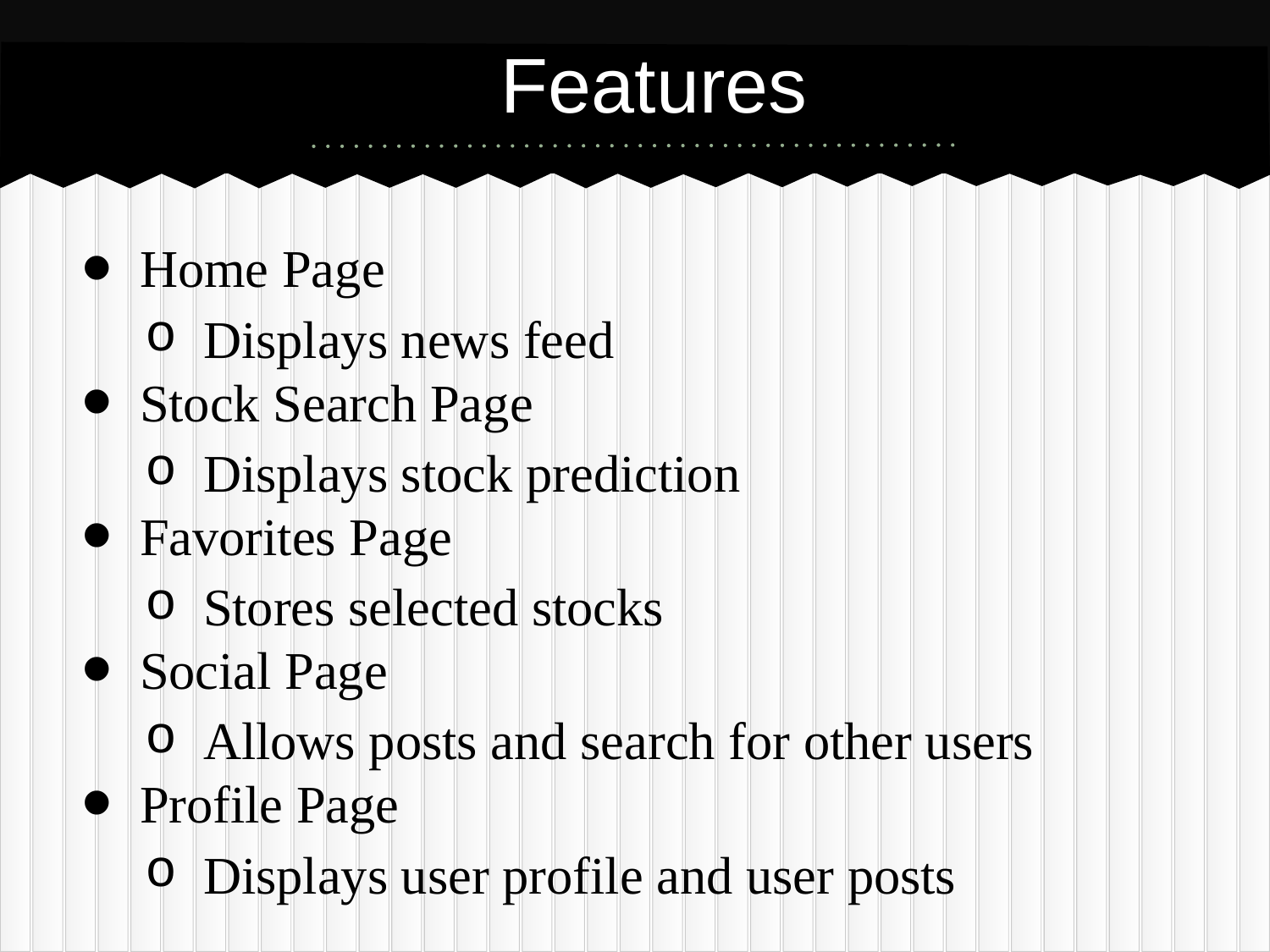

# Features
Home Page
Displays news feed
Stock Search Page
Displays stock prediction
Favorites Page
Stores selected stocks
Social Page
Allows posts and search for other users
Profile Page
Displays user profile and user posts